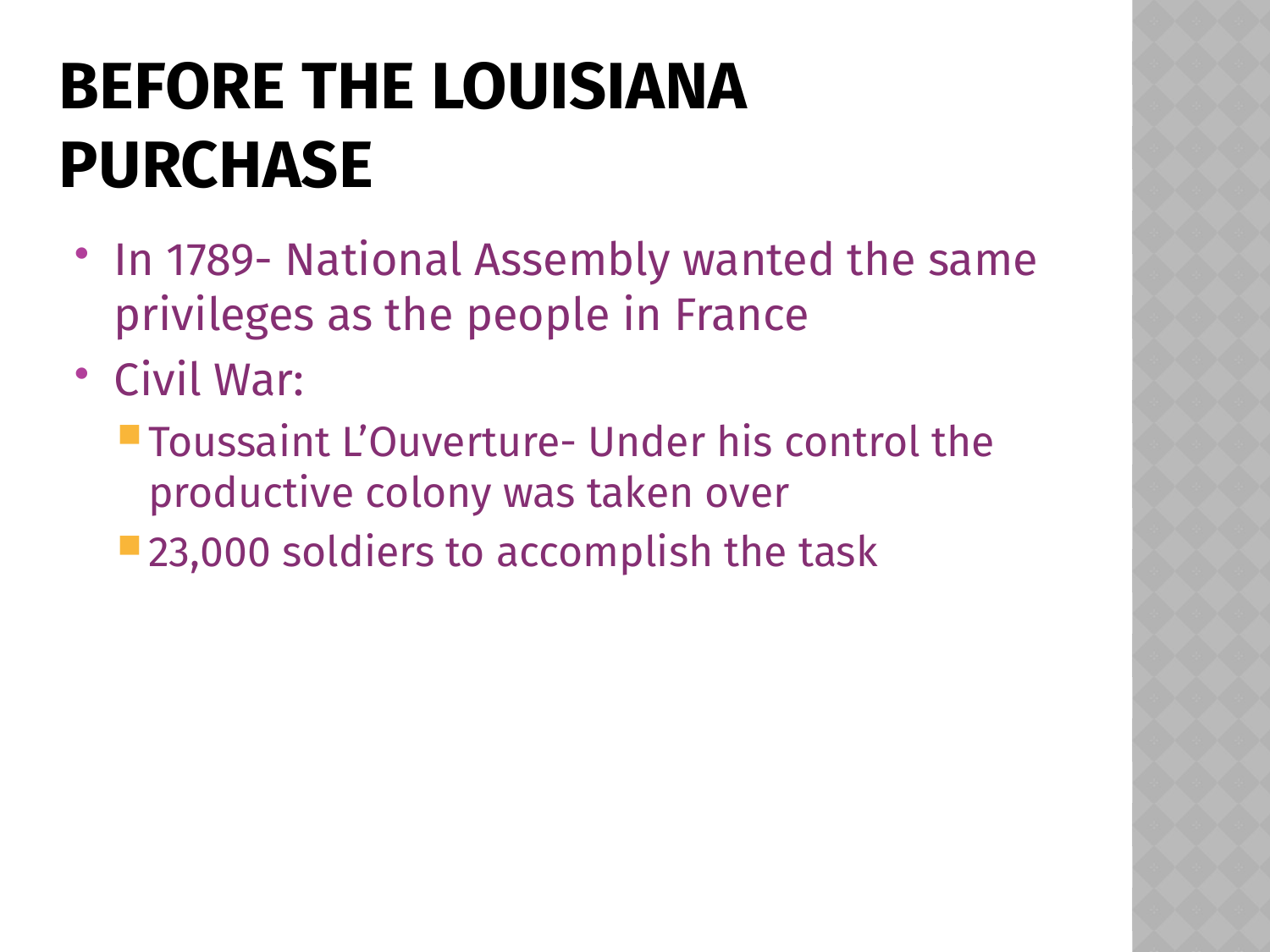

# Before the Louisiana Purchase
In 1789- National Assembly wanted the same privileges as the people in France
Civil War:
Toussaint L’Ouverture- Under his control the productive colony was taken over
23,000 soldiers to accomplish the task